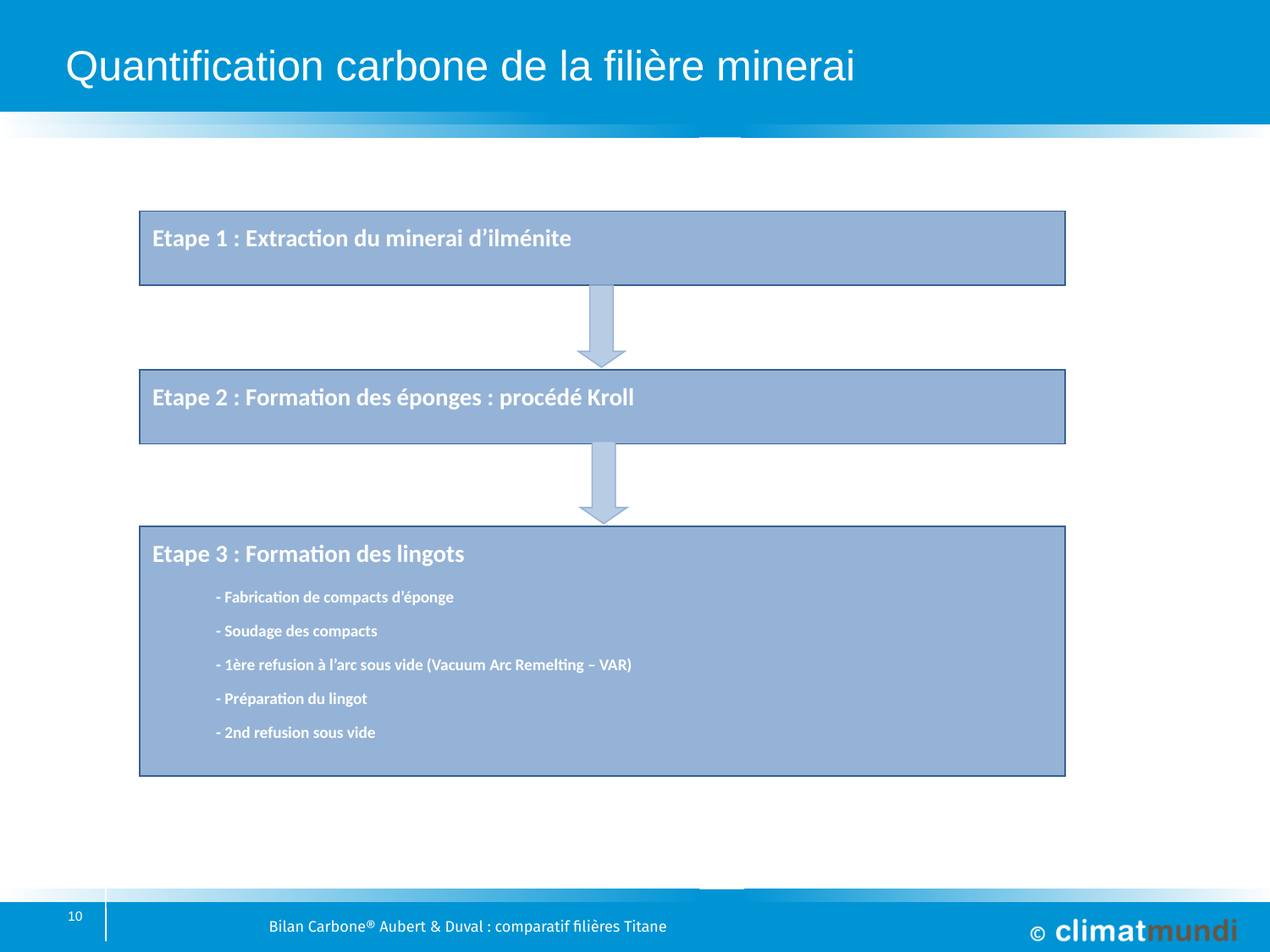

# Quantification carbone de la filière minerai
Etape 1 : Extraction du minerai d’ilménite

Etape 2 : Formation des éponges : procédé Kroll

Etape 3 : Formation des lingots
- Fabrication de compacts d’éponge
- Soudage des compacts
- 1ère refusion à l’arc sous vide (Vacuum Arc Remelting – VAR)
- Préparation du lingot
- 2nd refusion sous vide